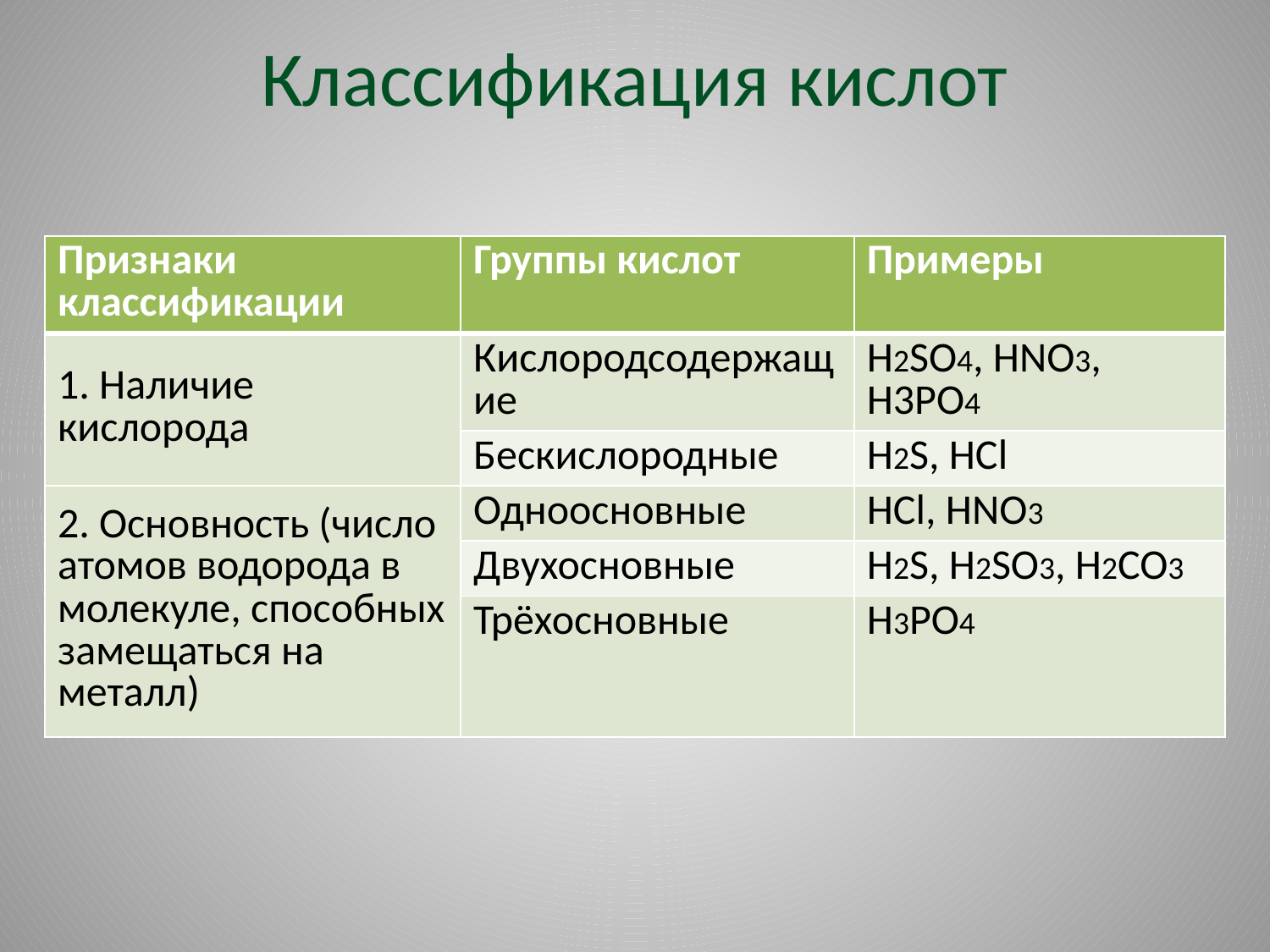

# Классификация кислот
| Признаки классификации | Группы кислот | Примеры |
| --- | --- | --- |
| 1. Наличие кислорода | Кислородсодержащие | H2SO4, HNO3, H3PO4 |
|  | Бескислородные | H2S, HCl |
| 2. Основность (число атомов водорода в молекуле, способных замещаться на металл) | Одноосновные | HCl, HNO3 |
|  | Двухосновные | H2S, H2SO3, H2CO3 |
|  | Трёхосновные | H3PO4 |